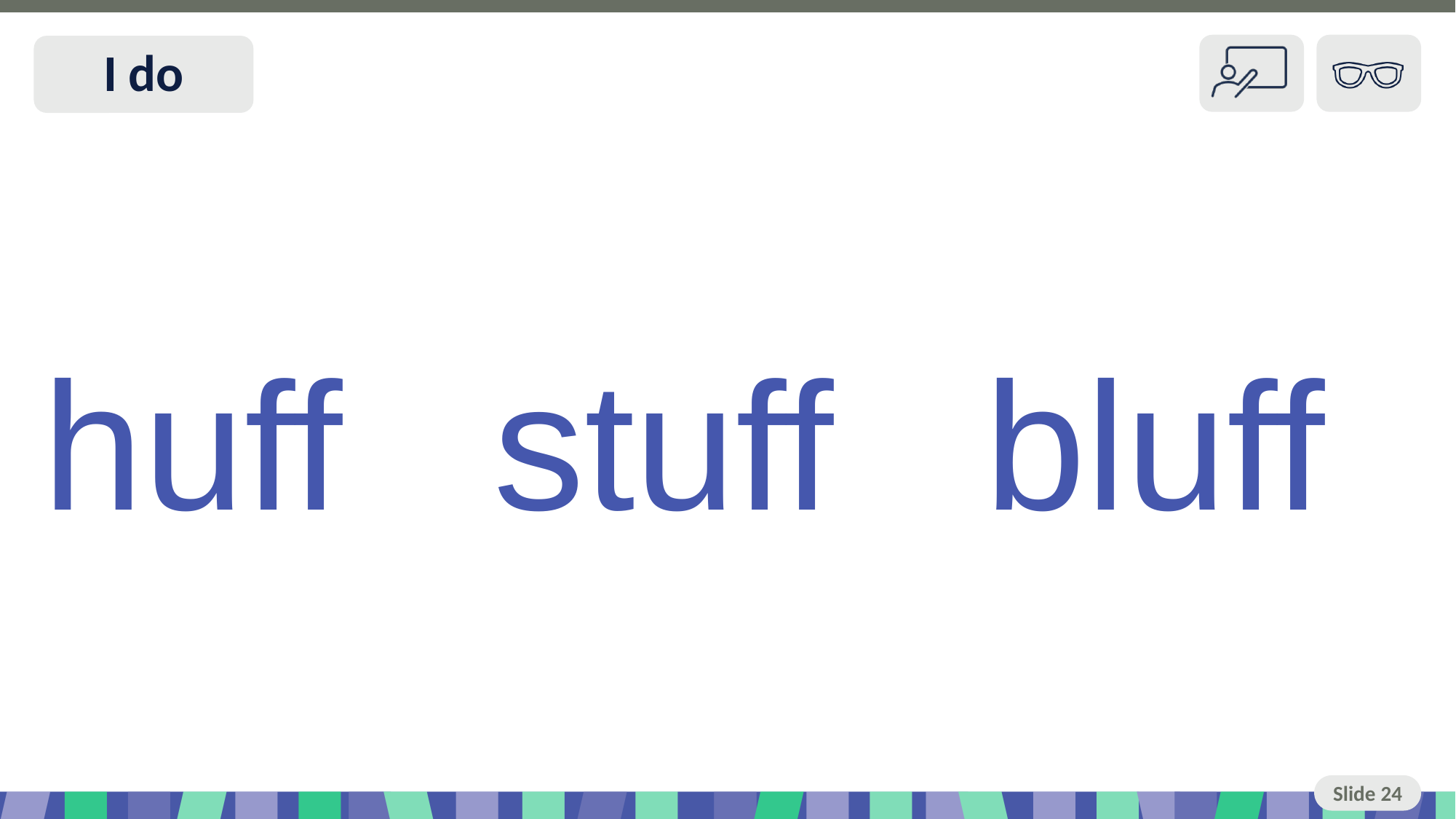

# Slide 24 I do
huff   stuff   bluff